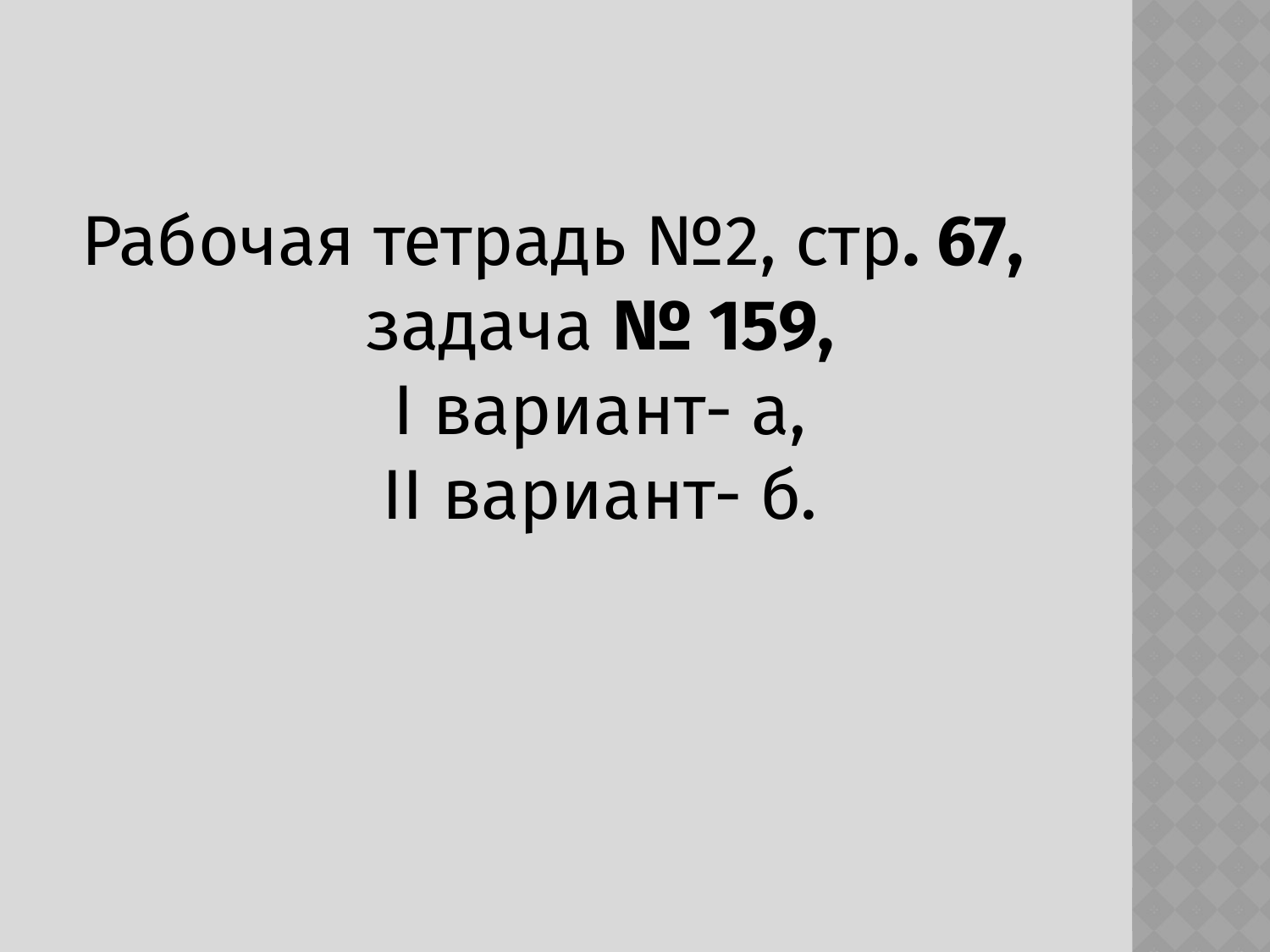

Рабочая тетрадь №2, стр. 67,
задача № 159,
I вариант- а,
II вариант- б.